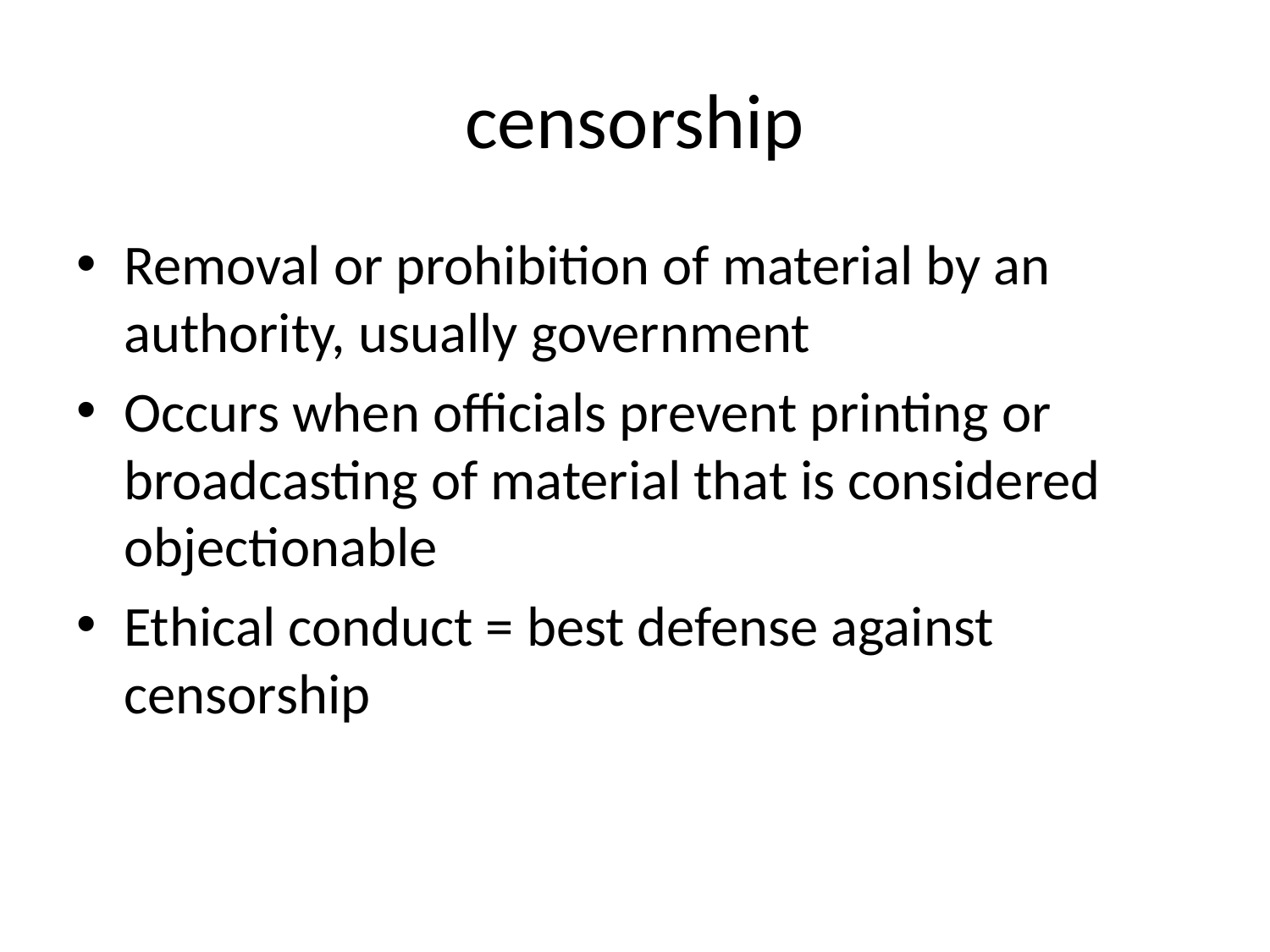

# censorship
Removal or prohibition of material by an authority, usually government
Occurs when officials prevent printing or broadcasting of material that is considered objectionable
Ethical conduct = best defense against censorship